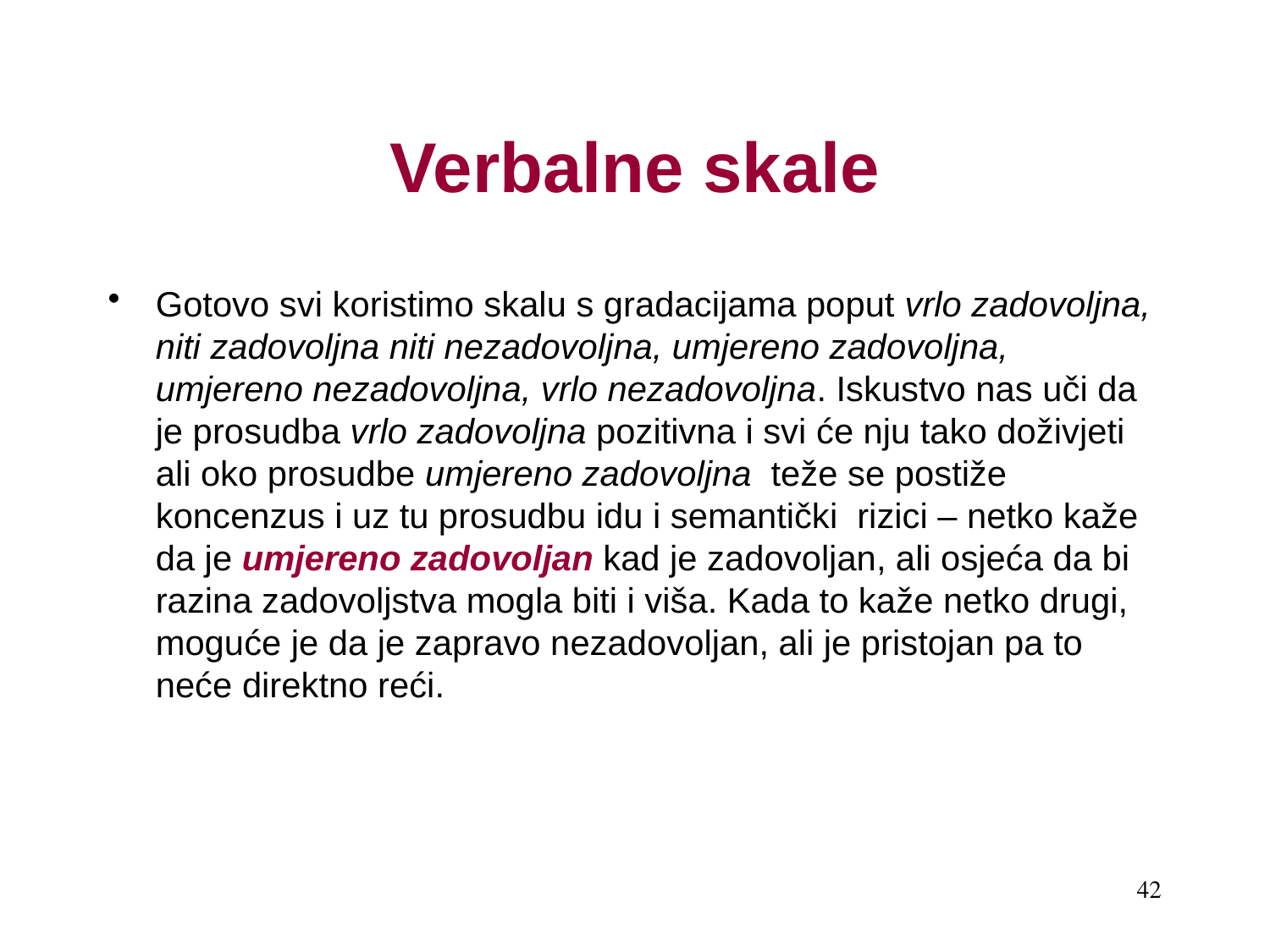

# Verbalne skale
Gotovo svi koristimo skalu s gradacijama poput vrlo zadovoljna, niti zadovoljna niti nezadovoljna, umjereno zadovoljna, umjereno nezadovoljna, vrlo nezadovoljna. Iskustvo nas uči da je prosudba vrlo zadovoljna pozitivna i svi će nju tako doživjeti ali oko prosudbe umjereno zadovoljna  teže se postiže koncenzus i uz tu prosudbu idu i semantički  rizici – netko kaže da je umjereno zadovoljan kad je zadovoljan, ali osjeća da bi razina zadovoljstva mogla biti i viša. Kada to kaže netko drugi, moguće je da je zapravo nezadovoljan, ali je pristojan pa to neće direktno reći.

42